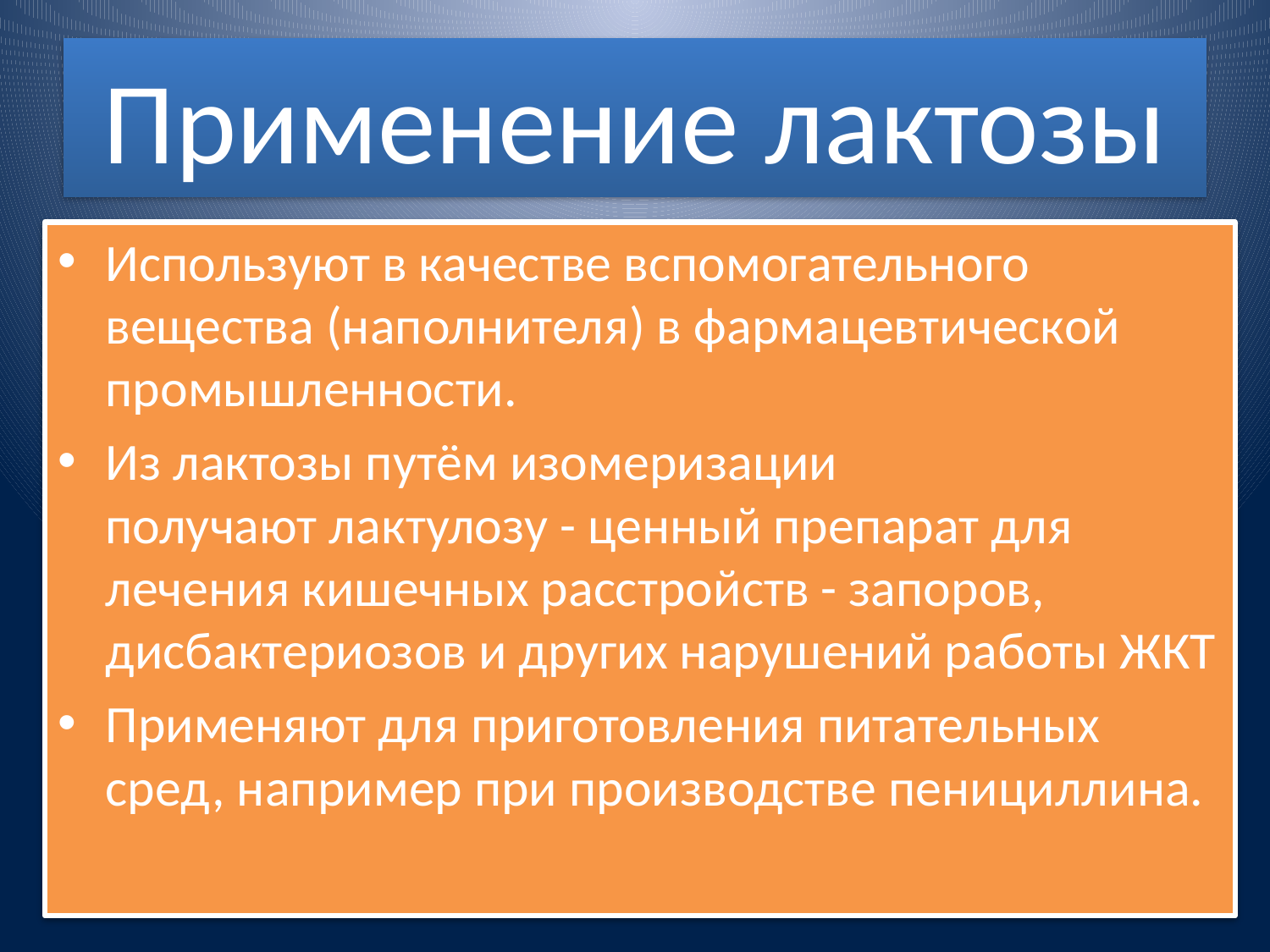

# Применение лактозы
Используют в качестве вспомогательного вещества (наполнителя) в фармацевтической промышленности.
Из лактозы путём изомеризации получают лактулозу - ценный препарат для лечения кишечных расстройств - запоров, дисбактериозов и других нарушений работы ЖКТ
Применяют для приготовления питательных сред, например при производстве пенициллина.